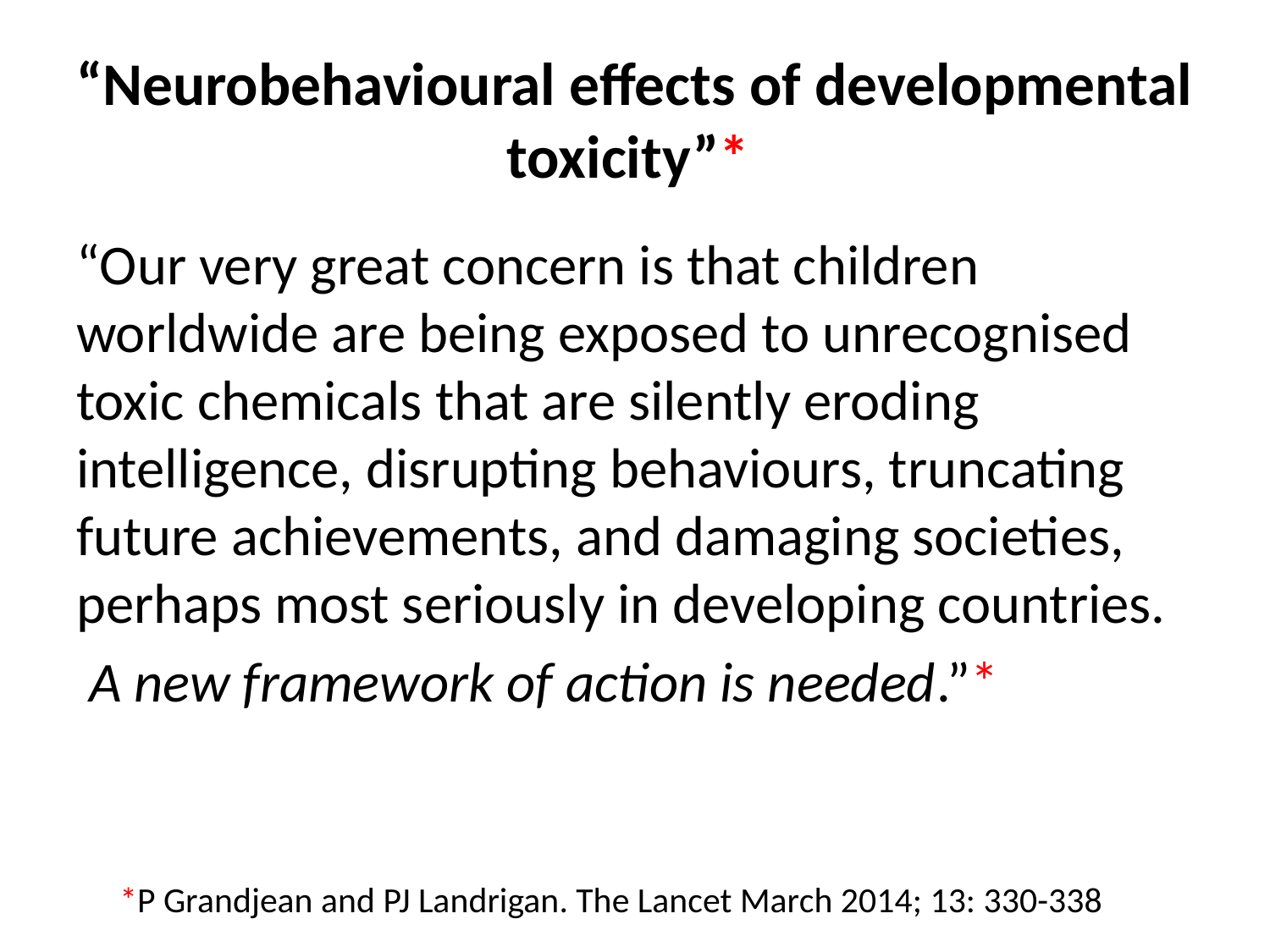

# “Neurobehavioural effects of developmental toxicity”*
“Our very great concern is that children worldwide are being exposed to unrecognised toxic chemicals that are silently eroding intelligence, disrupting behaviours, truncating future achievements, and damaging societies, perhaps most seriously in developing countries.
 A new framework of action is needed.”*

*P Grandjean and PJ Landrigan. The Lancet March 2014; 13: 330-338